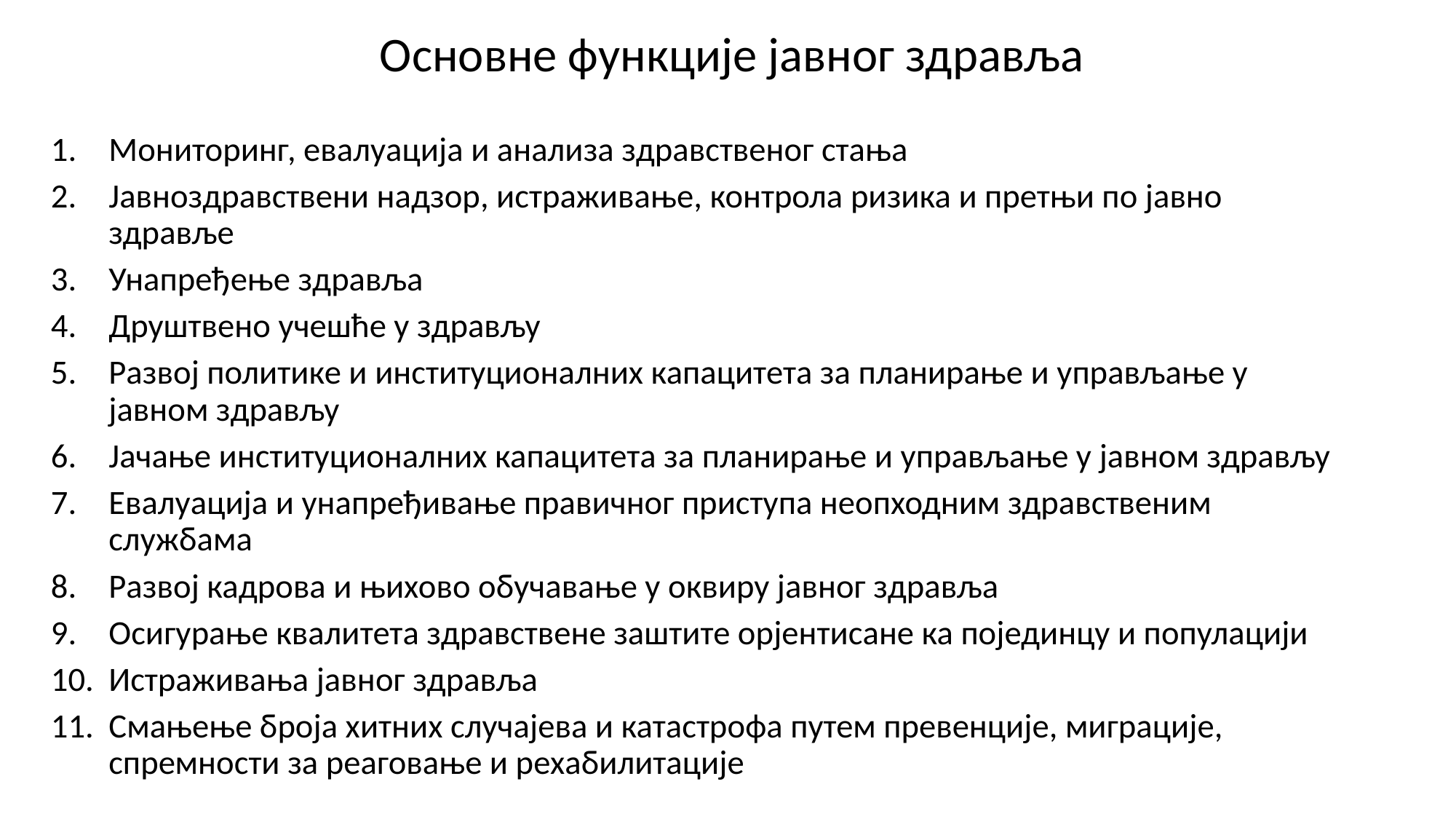

# Основне функције јавног здравља
Мониторинг, евалуација и анализа здравственог стања
Јавноздравствени надзор, истраживање, контрола ризика и претњи по јавно здравље
Унапређење здравља
Друштвено учешће у здрављу
Развој политике и институционалних капацитета за планирање и управљање у јавном здрављу
Јачање институционалних капацитета за планирање и управљање у јавном здрављу
Евалуација и унапређивање правичног приступа неопходним здравственим службама
Развој кадрова и њихово обучавање у оквиру јавног здравља
Осигурање квалитета здравствене заштите орјентисане ка појединцу и популацији
Истраживања јавног здравља
Смањење броја хитних случајева и катастрофа путем превенције, миграције, спремности за реаговање и рехабилитације